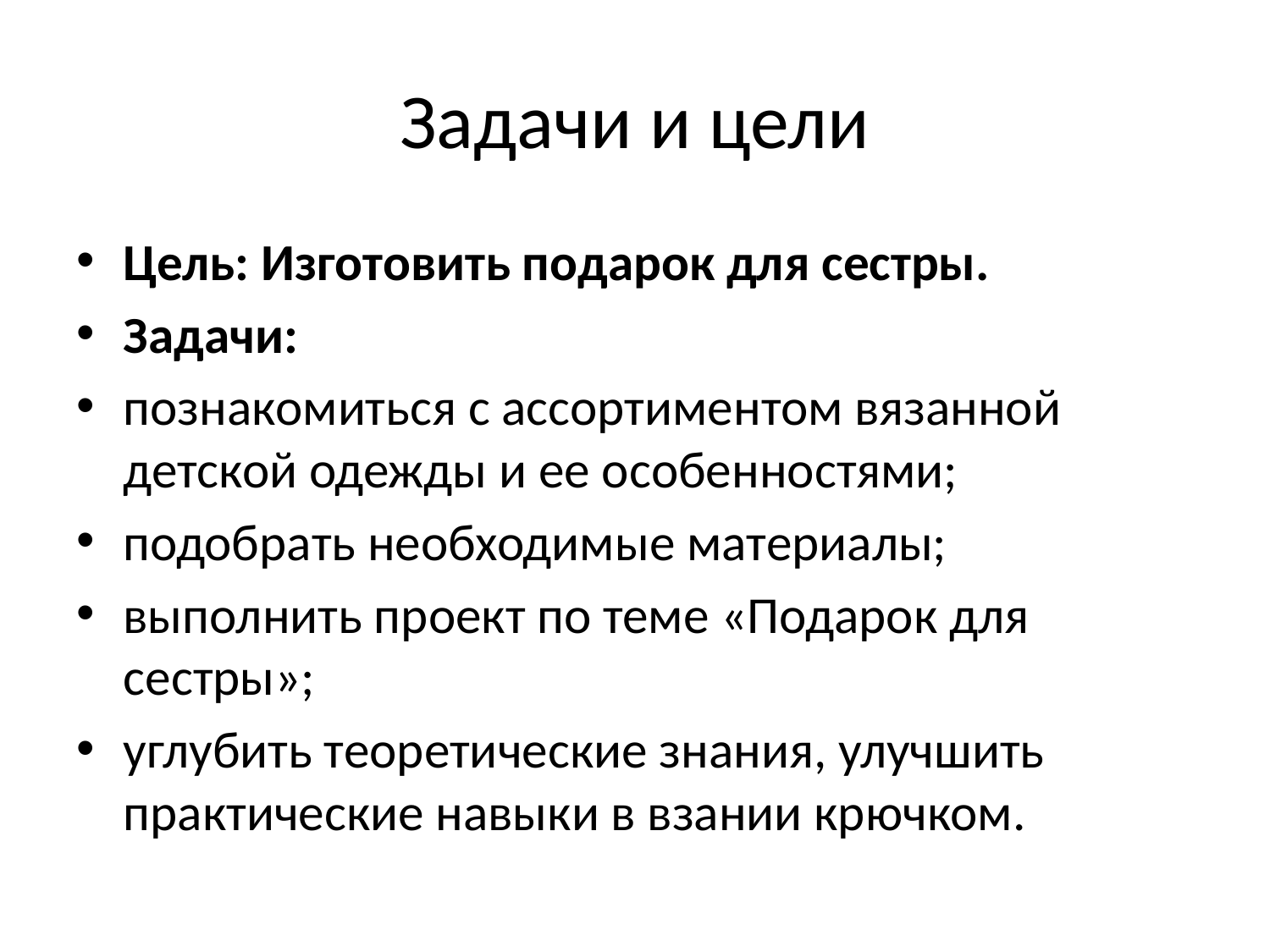

# Задачи и цели
Цель: Изготовить подарок для сестры.
Задачи:
познакомиться с ассортиментом вязанной детской одежды и ее особенностями;
подобрать необходимые материалы;
выполнить проект по теме «Подарок для сестры»;
углубить теоретические знания, улучшить практические навыки в взании крючком.